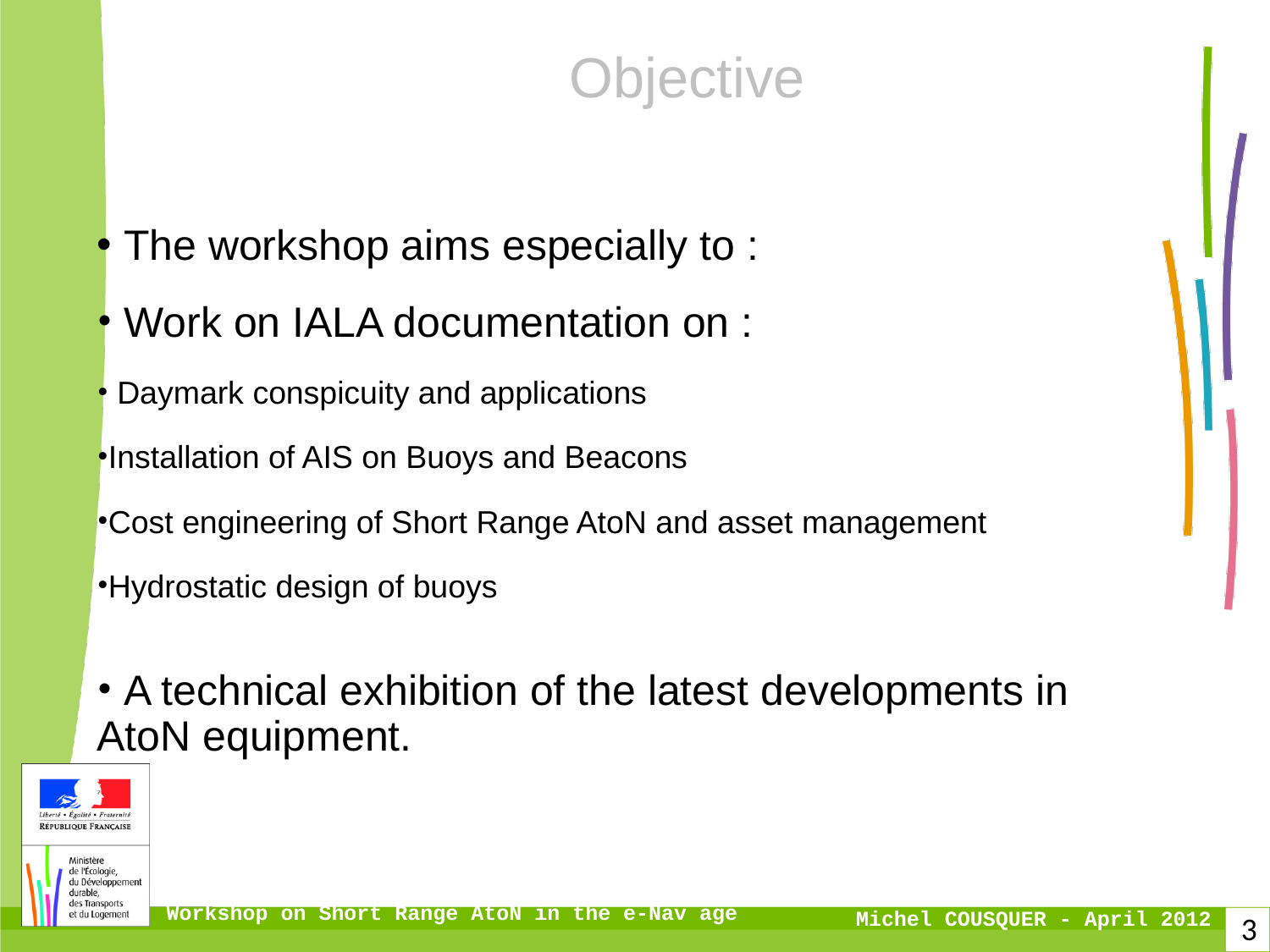

Objective
 The workshop aims especially to :
 Work on IALA documentation on :
 Daymark conspicuity and applications
Installation of AIS on Buoys and Beacons
Cost engineering of Short Range AtoN and asset management
Hydrostatic design of buoys

 A technical exhibition of the latest developments in AtoN equipment.